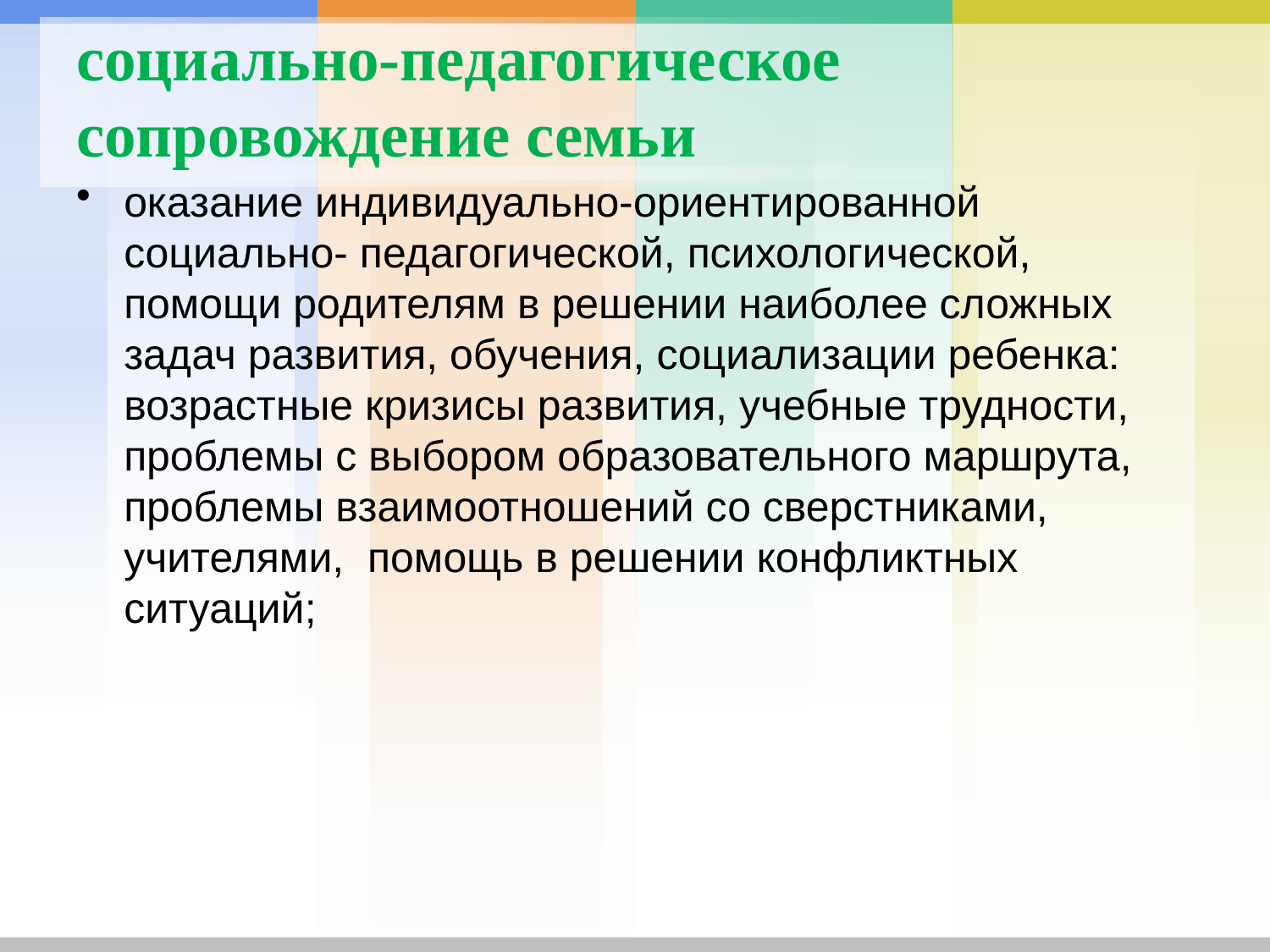

# социально-педагогическое сопровождение семьи
оказание индивидуально-ориентированной социально- педагогической, психологической, помощи родителям в решении наиболее сложных задач развития, обучения, социализации ребенка:  возрастные кризисы развития, учебные трудности, проблемы с выбором образовательного маршрута, проблемы взаимоотношений со сверстниками, учителями,  помощь в решении конфликтных ситуаций;